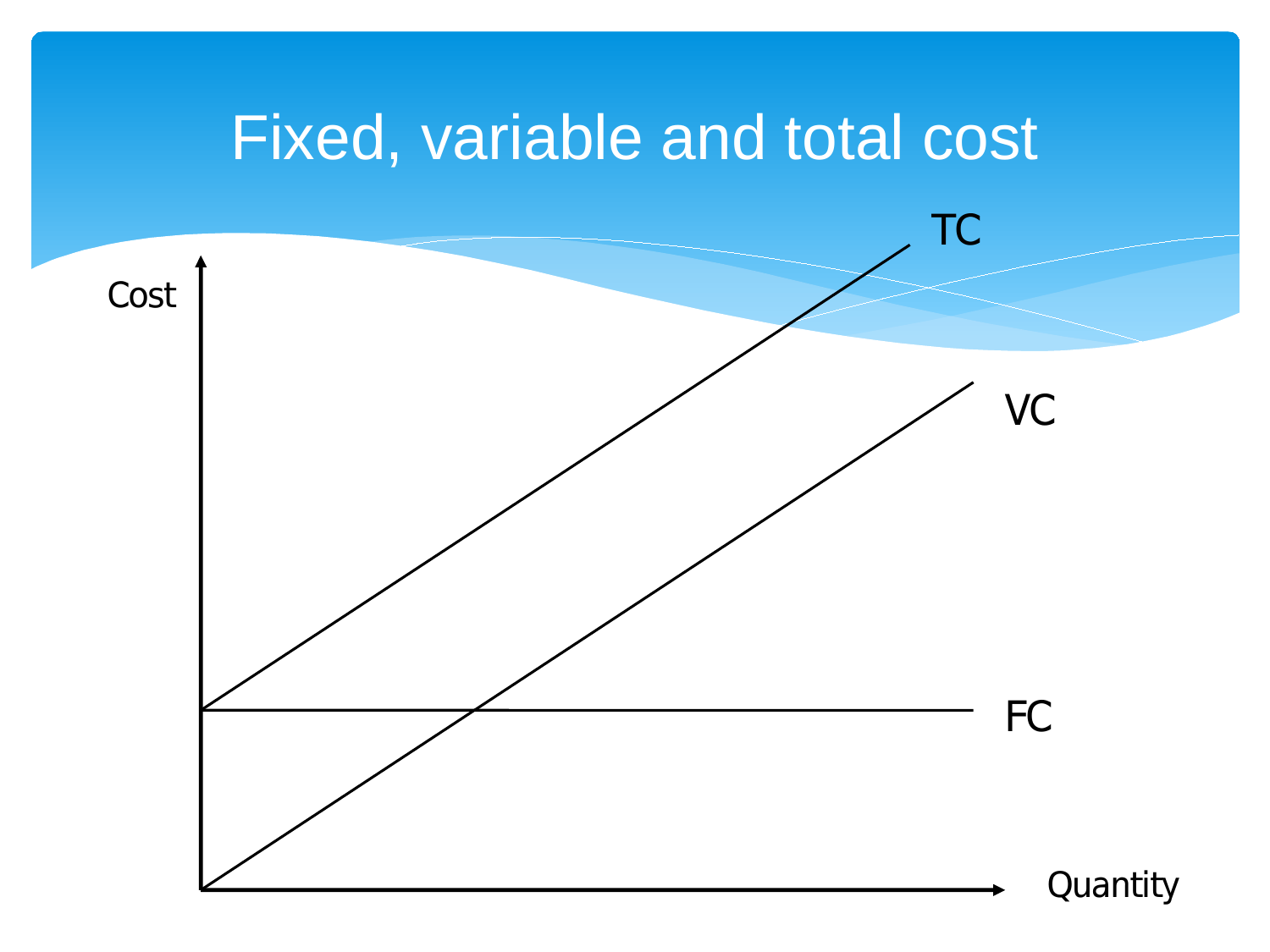

# Fixed, variable and total cost
TC

Cost
VC

FC

Quantity